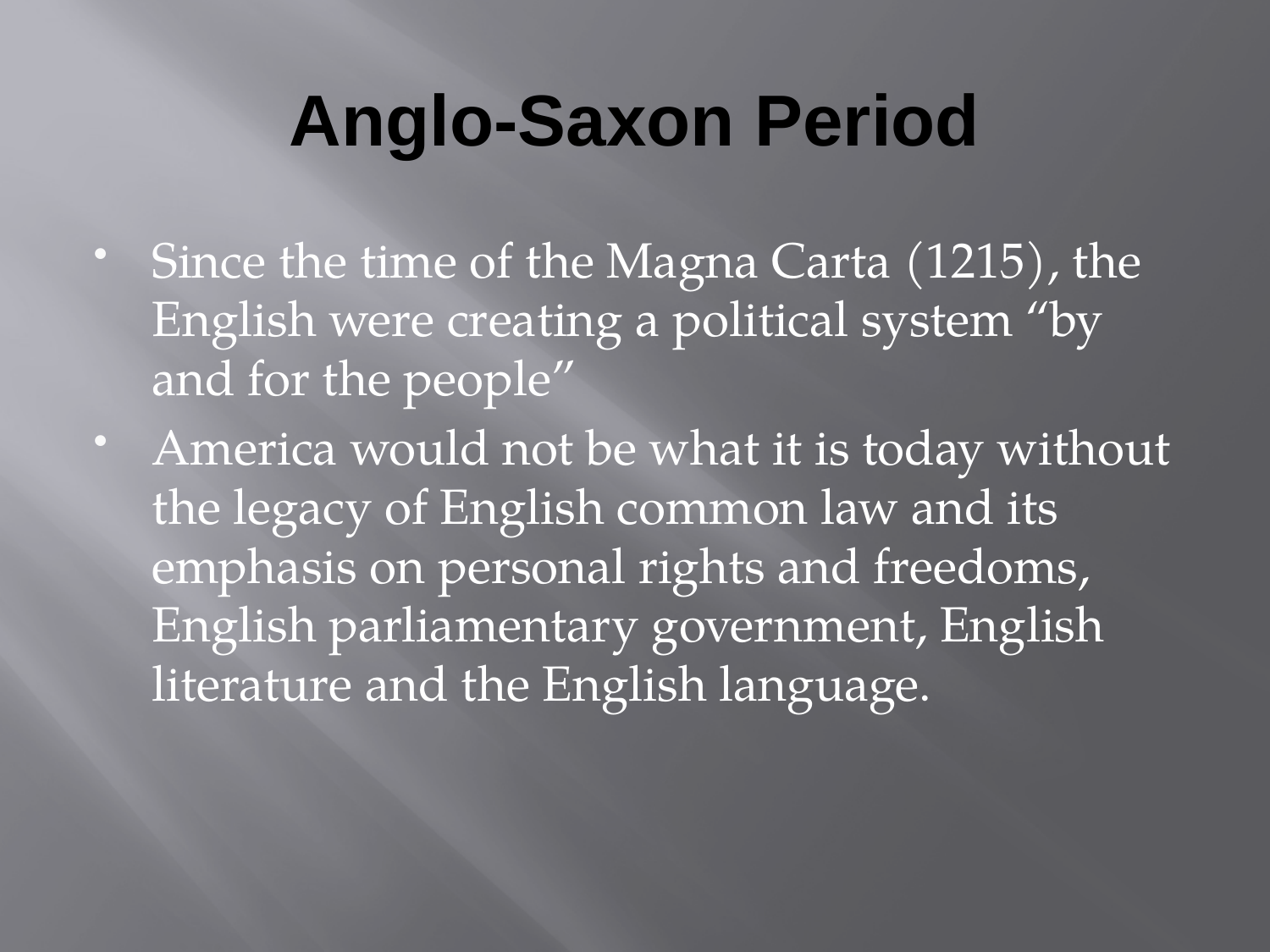

# Anglo-Saxon Period
Since the time of the Magna Carta (1215), the English were creating a political system “by and for the people”
America would not be what it is today without the legacy of English common law and its emphasis on personal rights and freedoms, English parliamentary government, English literature and the English language.